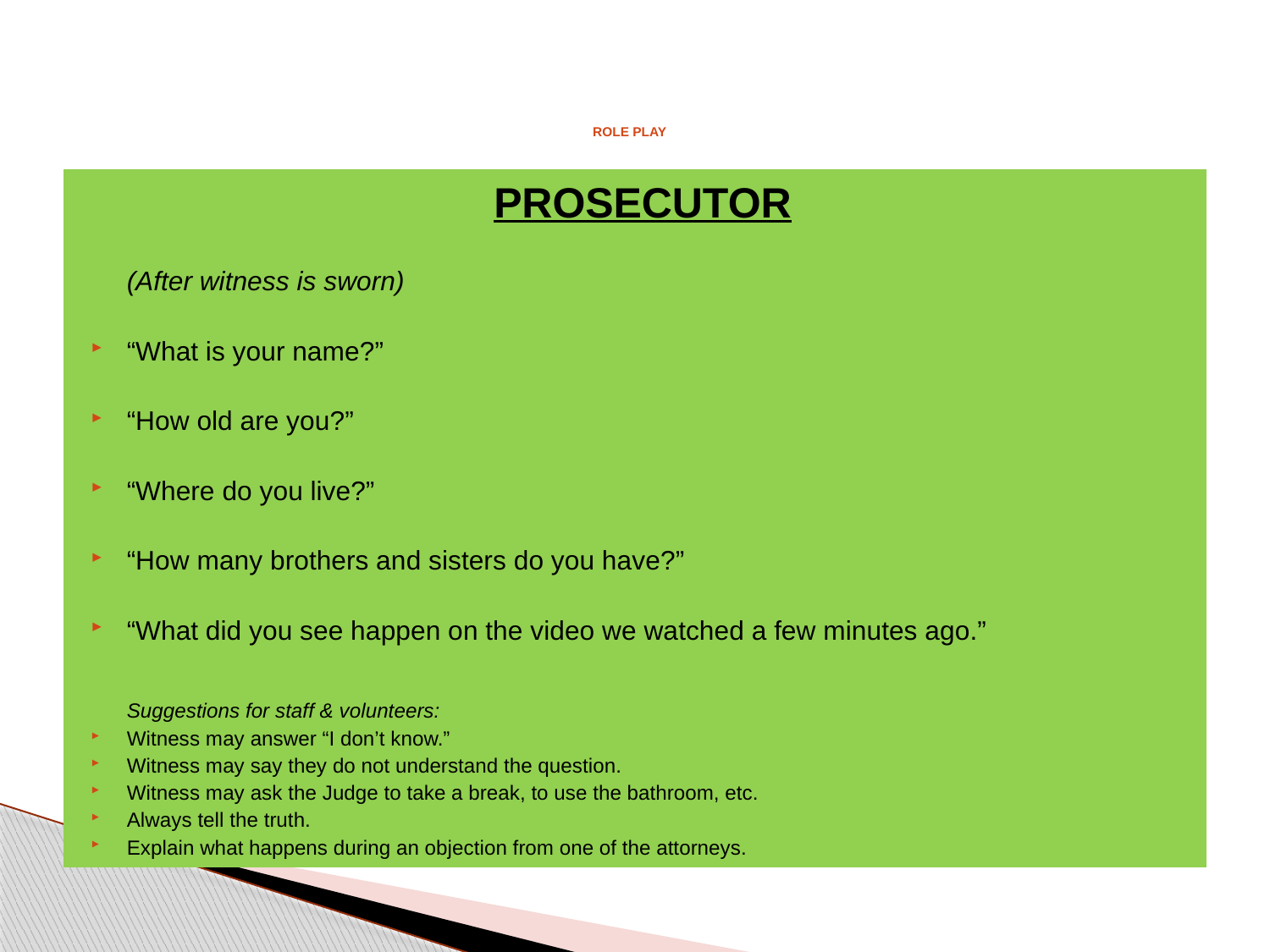

# Role play
PROSECUTOR

	(After witness is sworn)

“What is your name?”

“How old are you?”

“Where do you live?”

“How many brothers and sisters do you have?”

“What did you see happen on the video we watched a few minutes ago.”

	Suggestions for staff & volunteers:
Witness may answer “I don’t know.”
Witness may say they do not understand the question.
Witness may ask the Judge to take a break, to use the bathroom, etc.
Always tell the truth.
Explain what happens during an objection from one of the attorneys.